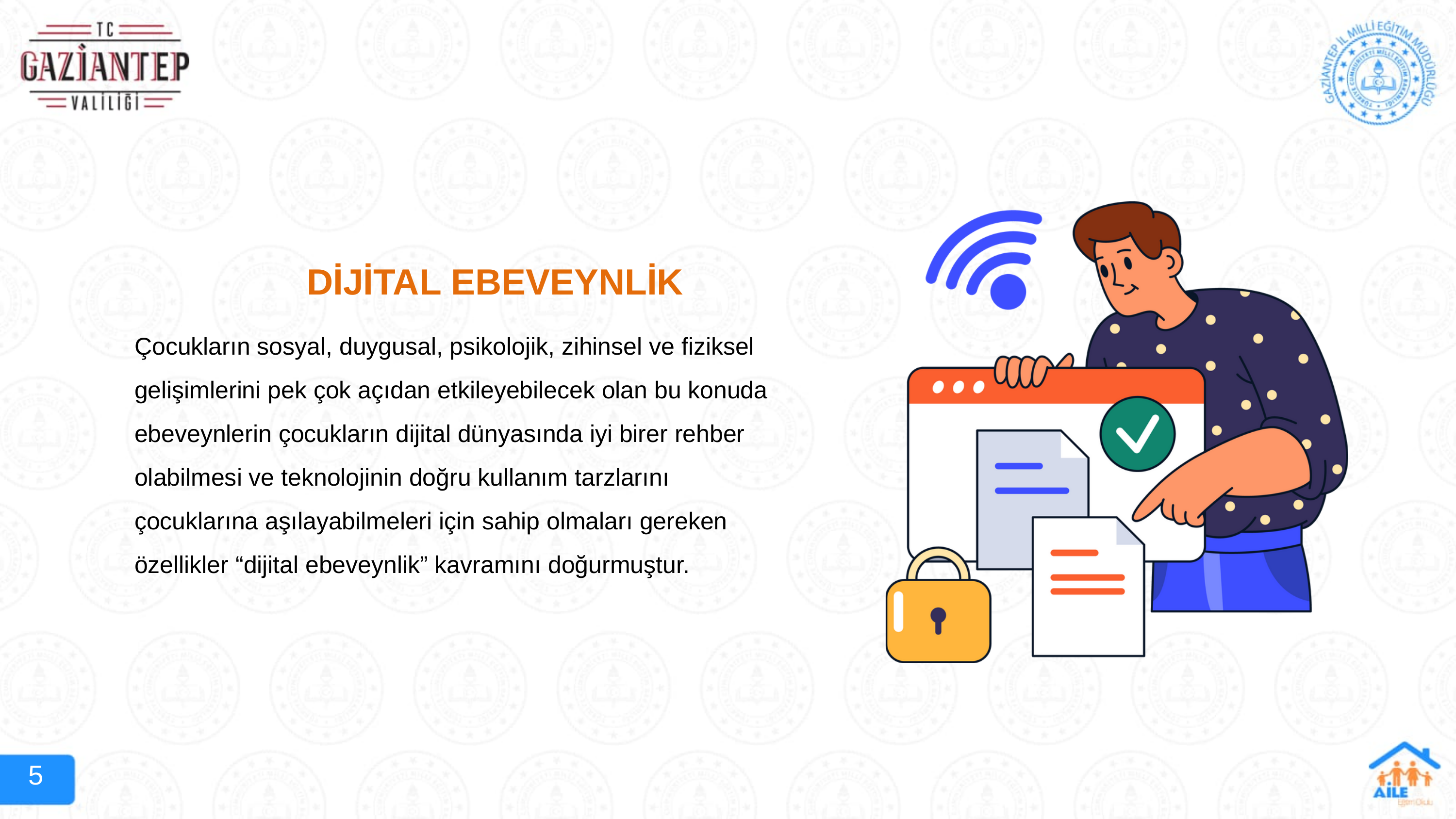

DİJİTAL EBEVEYNLİK
Çocukların sosyal, duygusal, psikolojik, zihinsel ve fiziksel gelişimlerini pek çok açıdan etkileyebilecek olan bu konuda ebeveynlerin çocukların dijital dünyasında iyi birer rehber olabilmesi ve teknolojinin doğru kullanım tarzlarını çocuklarına aşılayabilmeleri için sahip olmaları gereken özellikler “dijital ebeveynlik” kavramını doğurmuştur.
5